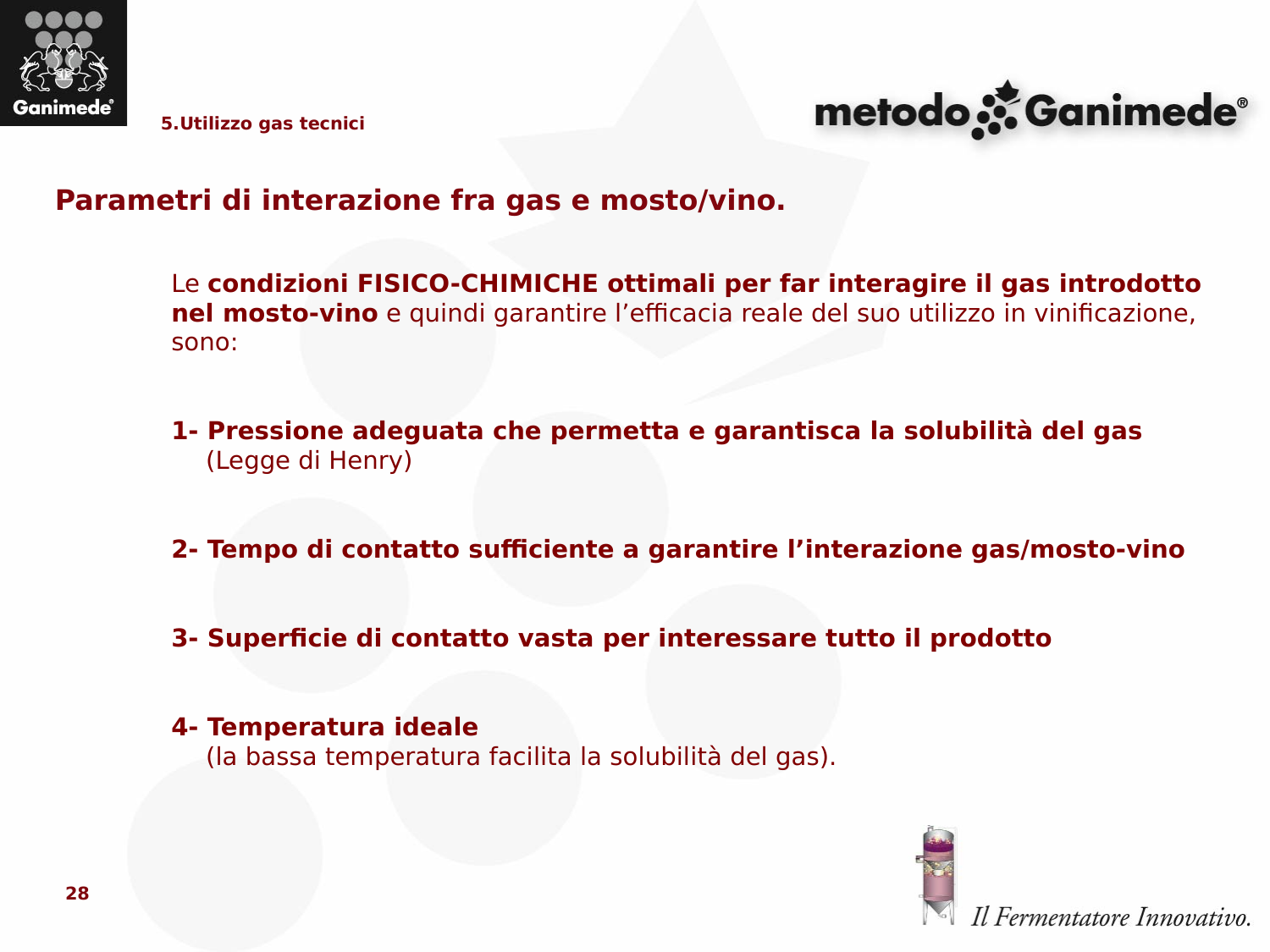

5.Utilizzo gas tecnici
Parametri di interazione fra gas e mosto/vino.
Le condizioni FISICO-CHIMICHE ottimali per far interagire il gas introdotto nel mosto-vino e quindi garantire l’efficacia reale del suo utilizzo in vinificazione, sono:

1- Pressione adeguata che permetta e garantisca la solubilità del gas
    (Legge di Henry)

2- Tempo di contatto sufficiente a garantire l’interazione gas/mosto-vino

3- Superficie di contatto vasta per interessare tutto il prodotto

4- Temperatura ideale
    (la bassa temperatura facilita la solubilità del gas).
28